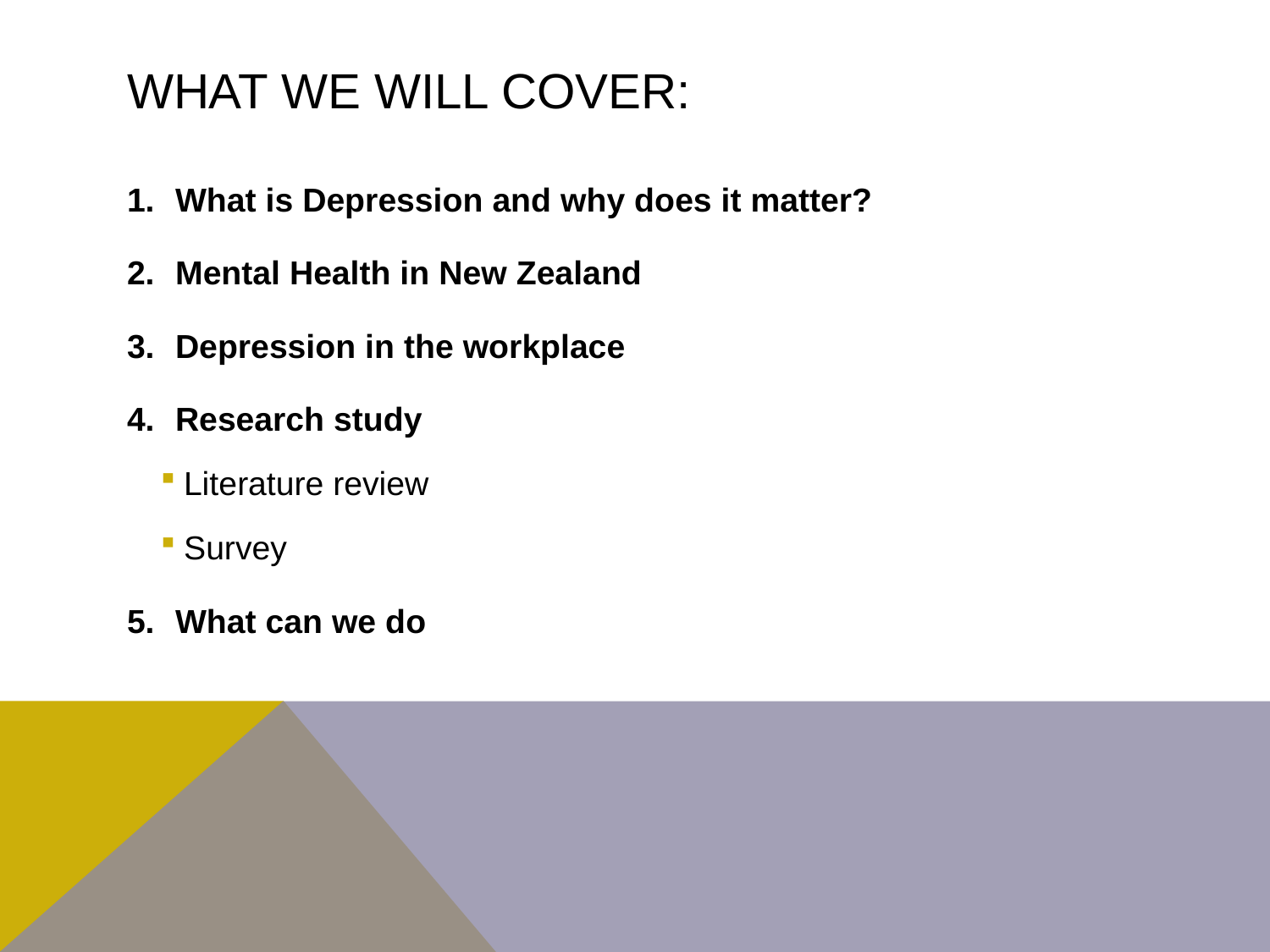

# What we will cover:
What is Depression and why does it matter?
Mental Health in New Zealand
Depression in the workplace
Research study
Literature review
Survey
What can we do